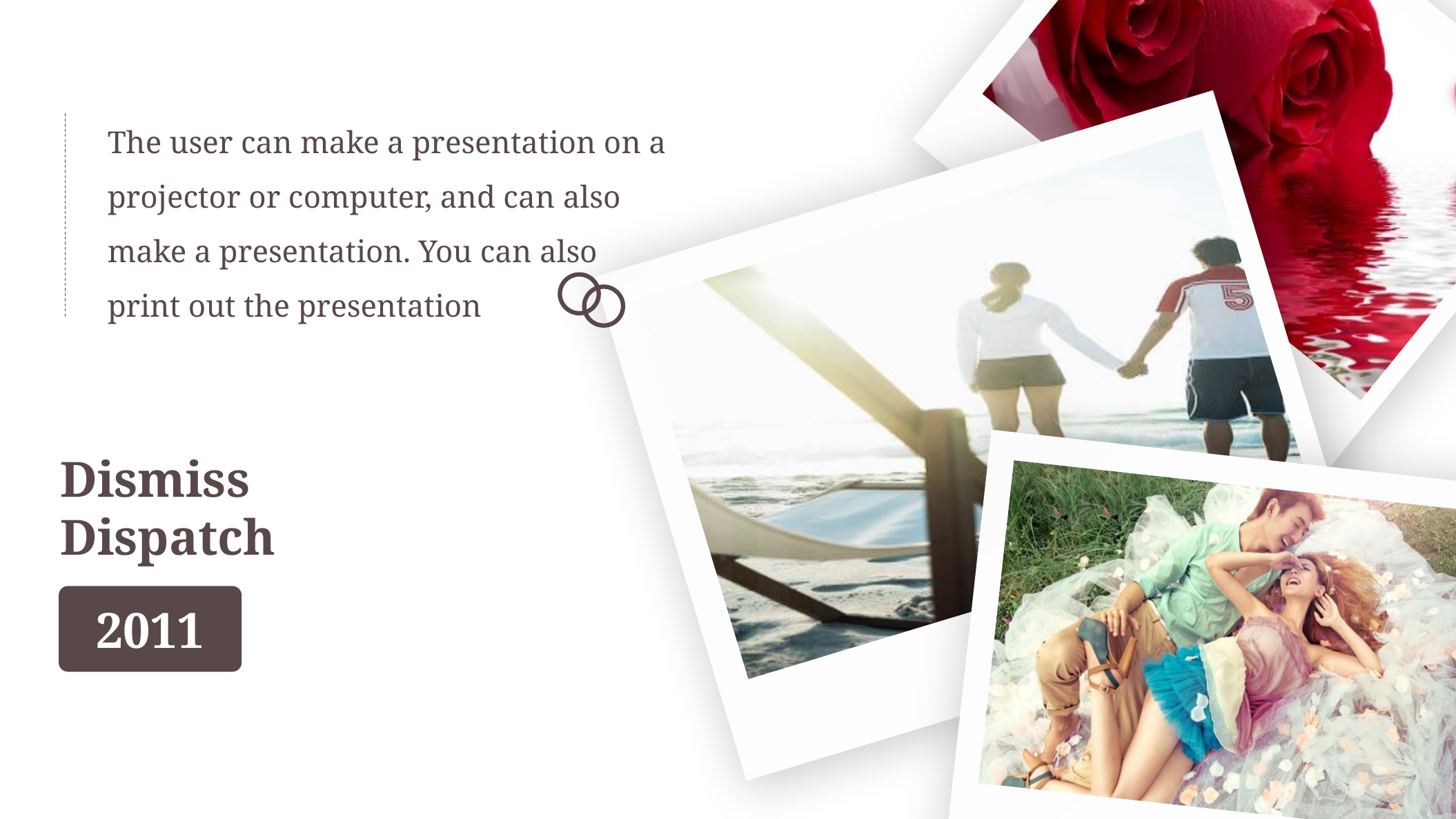

The user can make a presentation on a projector or computer, and can also make a presentation. You can also print out the presentation

Dismiss
Dispatch

2011